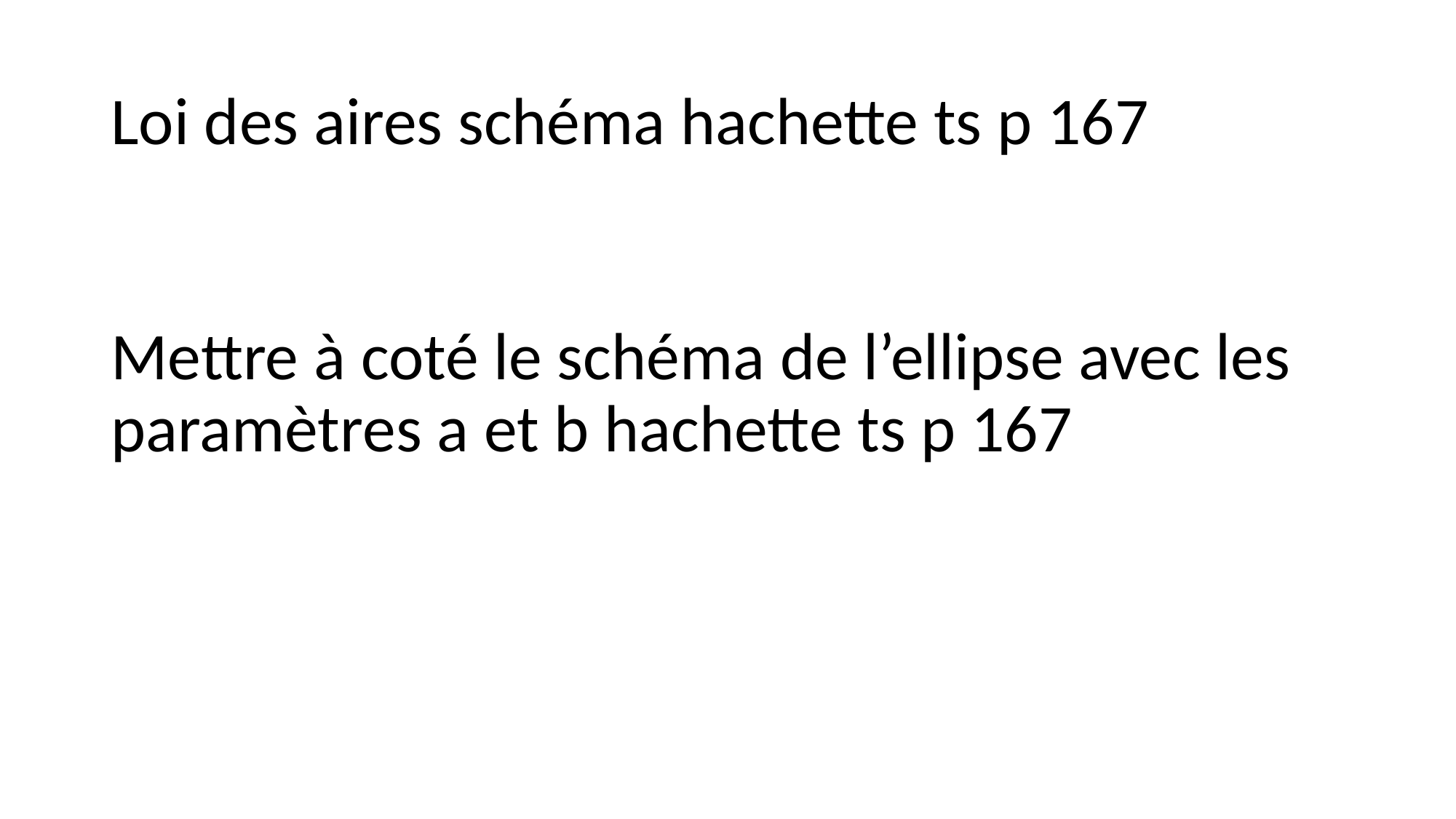

# Loi des aires schéma hachette ts p 167
Mettre à coté le schéma de l’ellipse avec les paramètres a et b hachette ts p 167